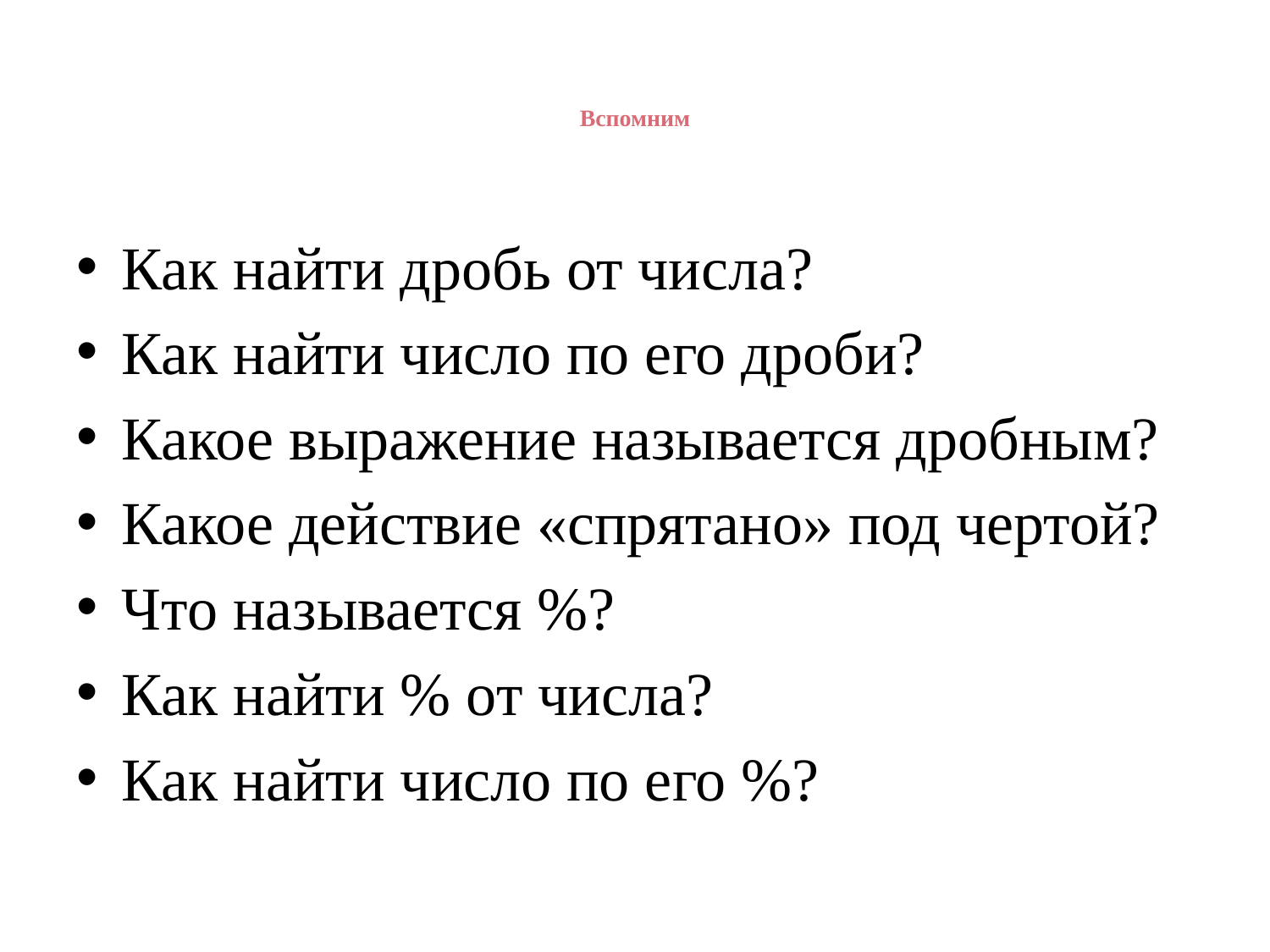

# Вспомним
Как найти дробь от числа?
Как найти число по его дроби?
Какое выражение называется дробным?
Какое действие «спрятано» под чертой?
Что называется %?
Как найти % от числа?
Как найти число по его %?